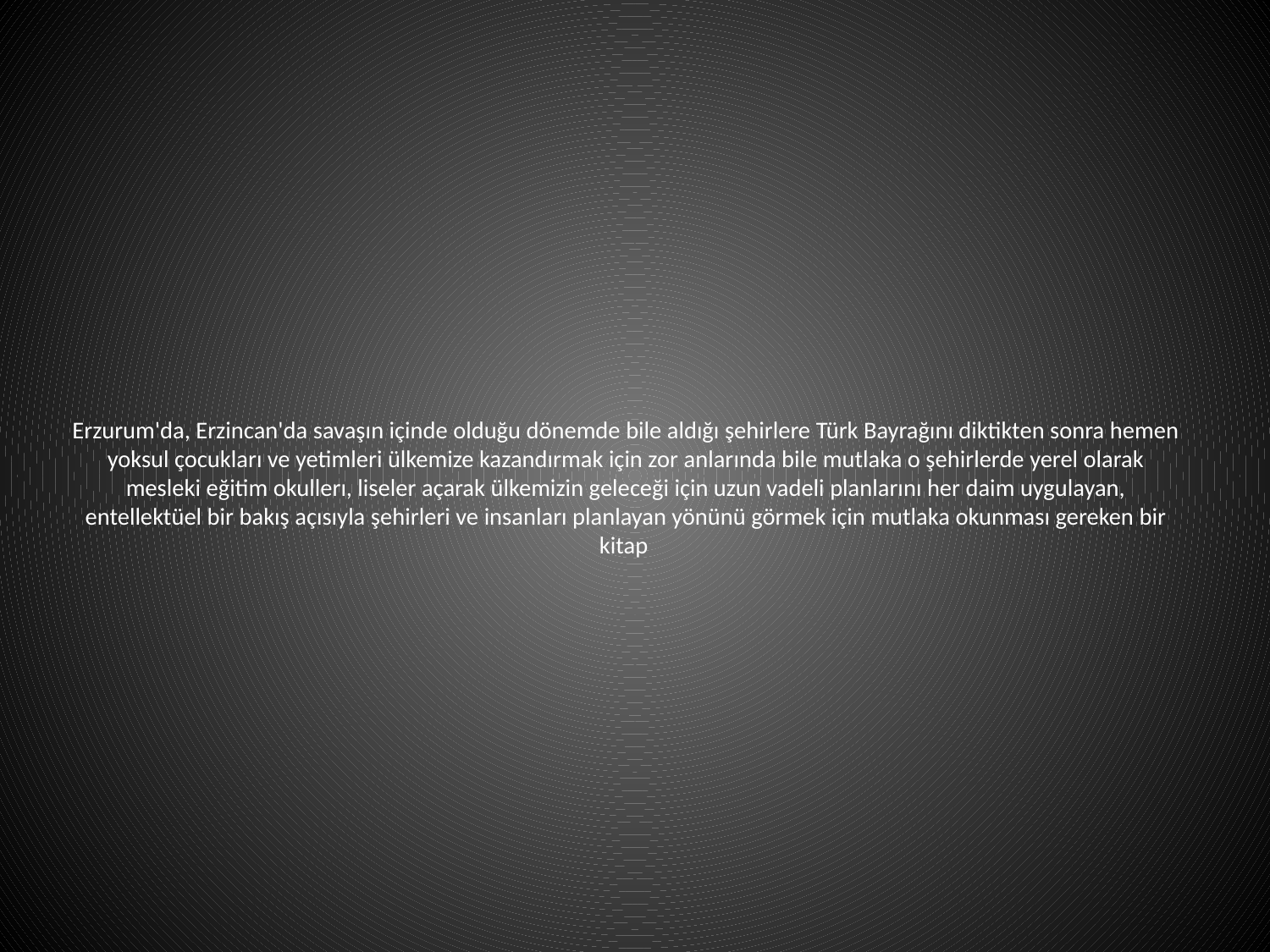

# Erzurum'da, Erzincan'da savaşın içinde olduğu dönemde bile aldığı şehirlere Türk Bayrağını diktikten sonra hemen yoksul çocukları ve yetimleri ülkemize kazandırmak için zor anlarında bile mutlaka o şehirlerde yerel olarak mesleki eğitim okullerı, liseler açarak ülkemizin geleceği için uzun vadeli planlarını her daim uygulayan, entellektüel bir bakış açısıyla şehirleri ve insanları planlayan yönünü görmek için mutlaka okunması gereken bir kitap